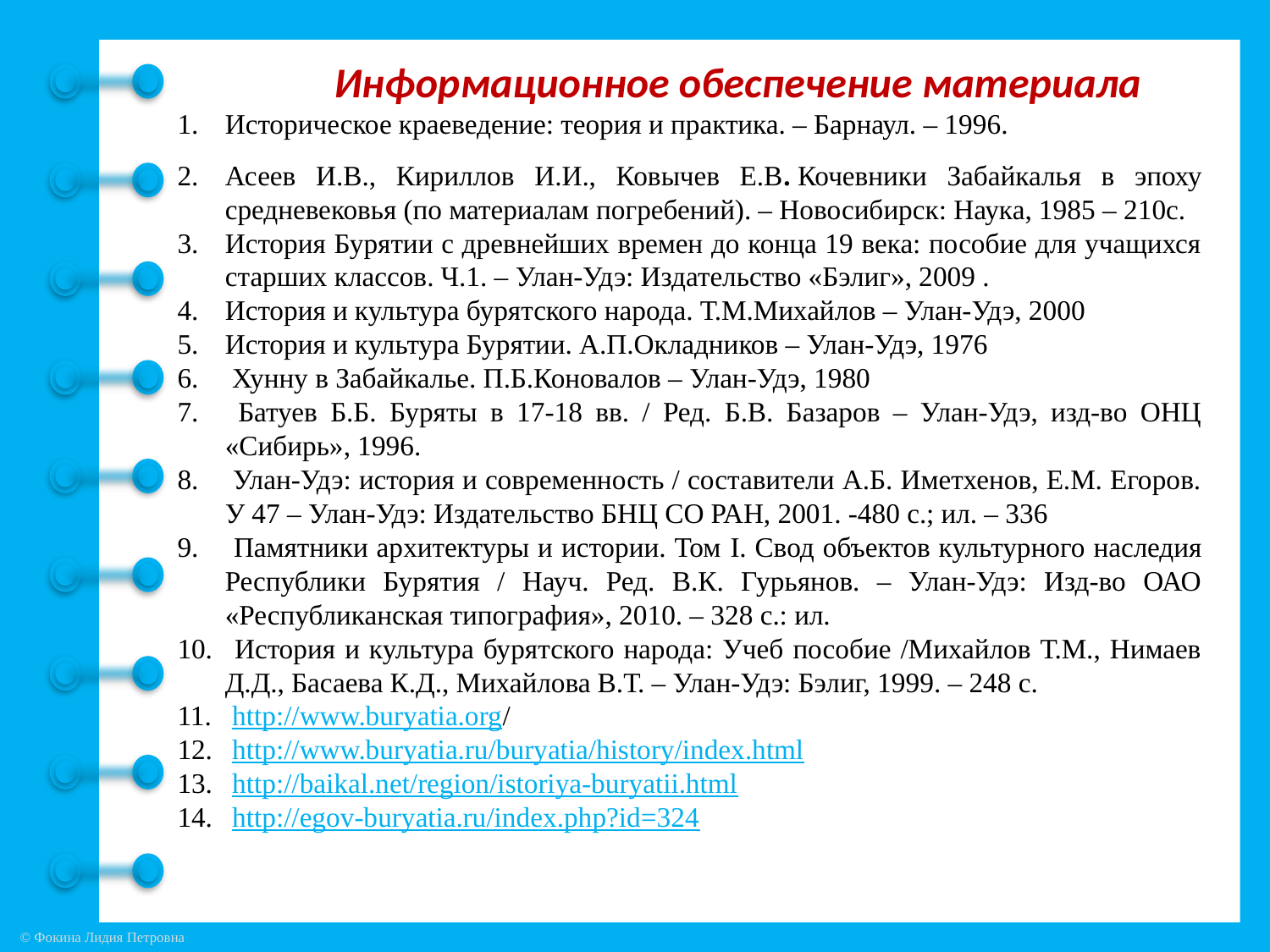

Информационное обеспечение материала
Историческое краеведение: теория и практика. – Барнаул. – 1996.
Асеев И.В., Кириллов И.И., Ковычев Е.В. Кочевники Забайкалья в эпоху средневековья (по материалам погребений). – Новосибирск: Наука, 1985 – 210с.
История Бурятии с древнейших времен до конца 19 века: пособие для учащихся старших классов. Ч.1. – Улан-Удэ: Издательство «Бэлиг», 2009 .
История и культура бурятского народа. Т.М.Михайлов – Улан-Удэ, 2000
История и культура Бурятии. А.П.Окладников – Улан-Удэ, 1976
 Хунну в Забайкалье. П.Б.Коновалов – Улан-Удэ, 1980
 Батуев Б.Б. Буряты в 17-18 вв. / Ред. Б.В. Базаров – Улан-Удэ, изд-во ОНЦ «Сибирь», 1996.
 Улан-Удэ: история и современность / составители А.Б. Иметхенов, Е.М. Егоров. У 47 – Улан-Удэ: Издательство БНЦ СО РАН, 2001. -480 с.; ил. – 336
 Памятники архитектуры и истории. Том I. Свод объектов культурного наследия Республики Бурятия / Науч. Ред. В.К. Гурьянов. – Улан-Удэ: Изд-во ОАО «Республиканская типография», 2010. – 328 с.: ил.
 История и культура бурятского народа: Учеб пособие /Михайлов Т.М., Нимаев Д.Д., Басаева К.Д., Михайлова В.Т. – Улан-Удэ: Бэлиг, 1999. – 248 с.
 http://www.buryatia.org/
 http://www.buryatia.ru/buryatia/history/index.html
 http://baikal.net/region/istoriya-buryatii.html
 http://egov-buryatia.ru/index.php?id=324